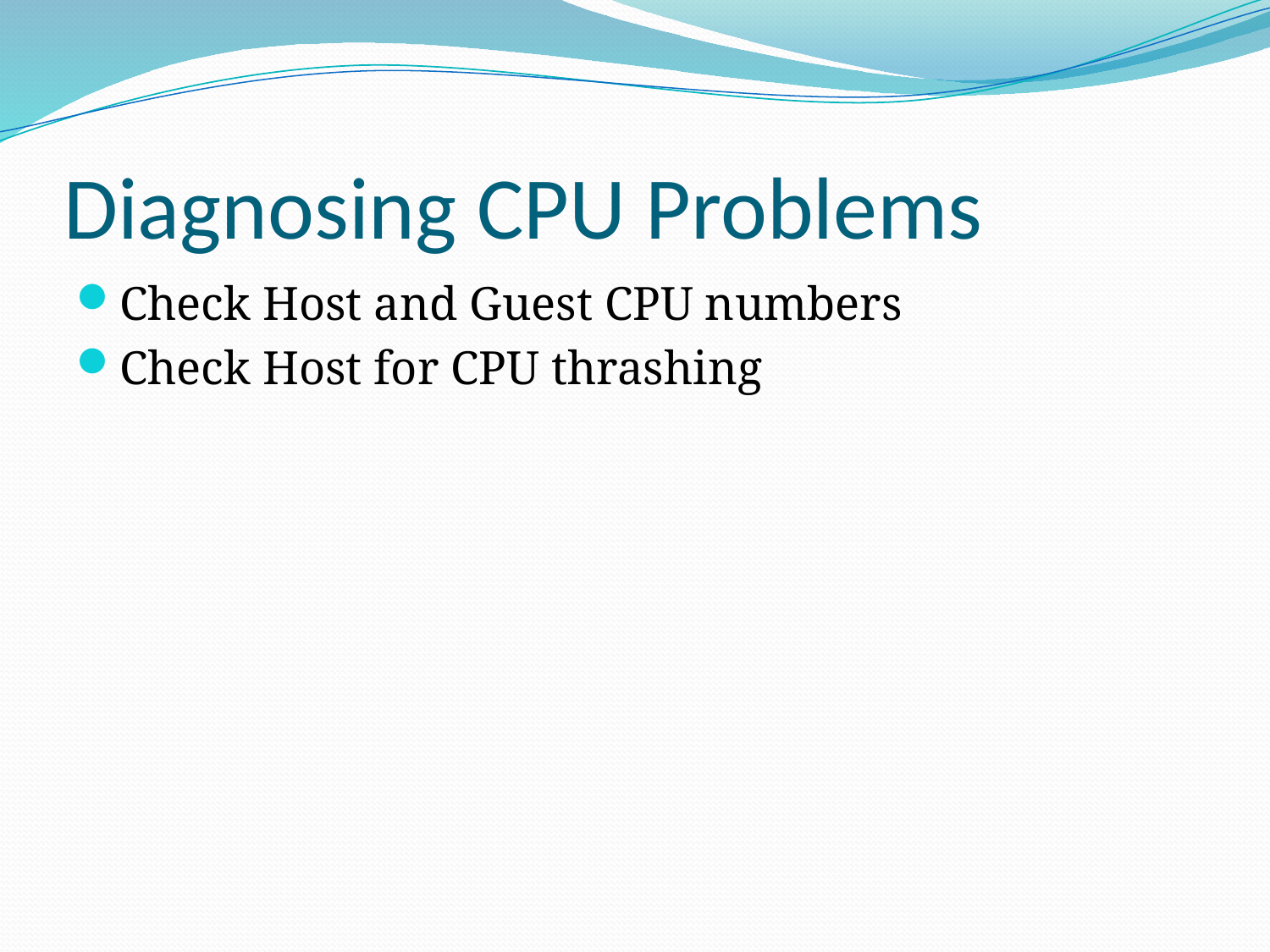

# Diagnosing CPU Problems
Check Host and Guest CPU numbers
Check Host for CPU thrashing